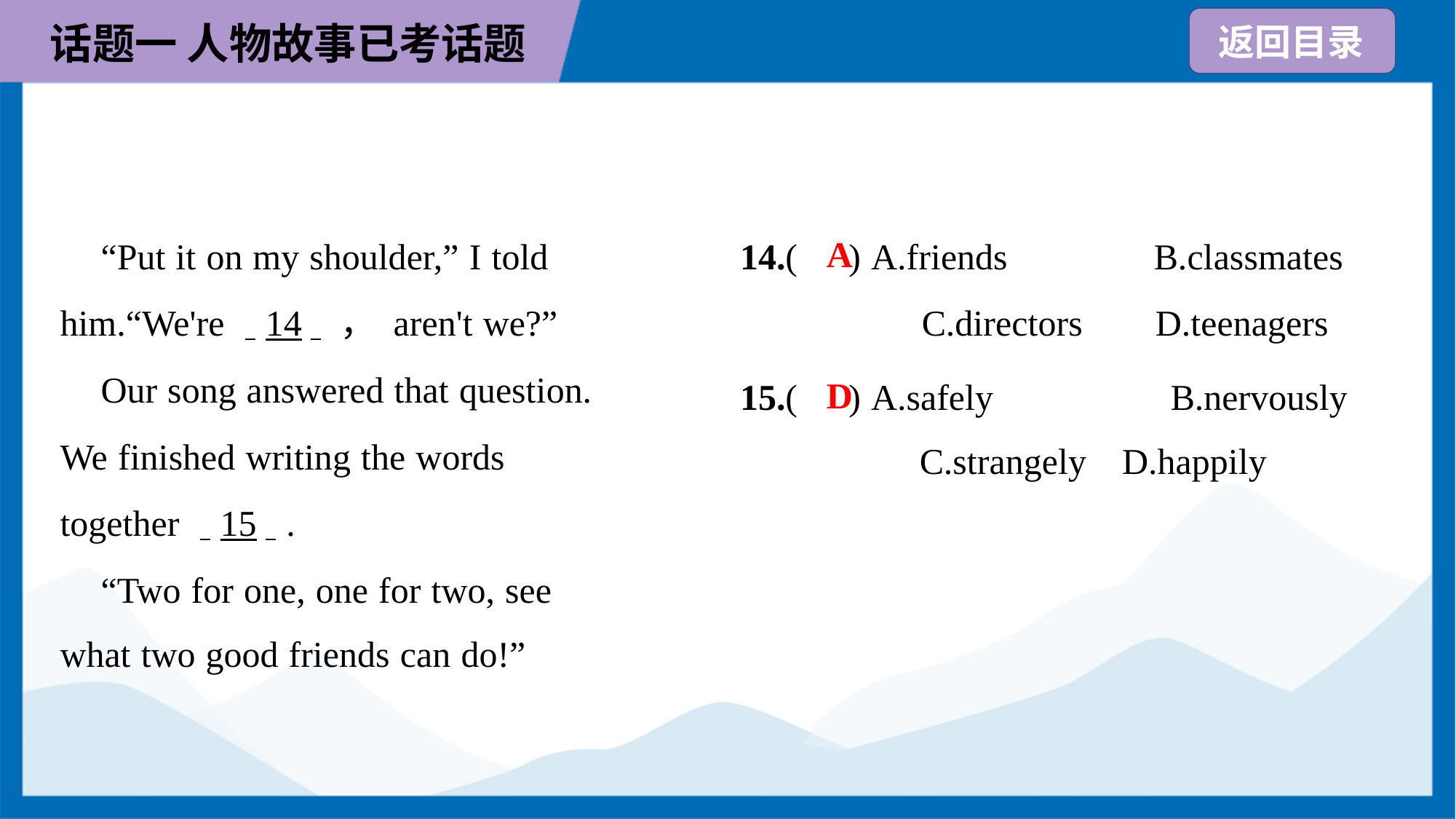

“Put it on my shoulder,” I told
him.“We're . .14. .， aren't we?”
    Our song answered that question.
We finished writing the words
together . .15. ..
    “Two for one, one for two, see
what two good friends can do!”
14.(     ) A.friends	        B.classmates
                    C.directors        D.teenagers
A
15.(     ) A.safely	B.nervously
C.strangely	D.happily
D